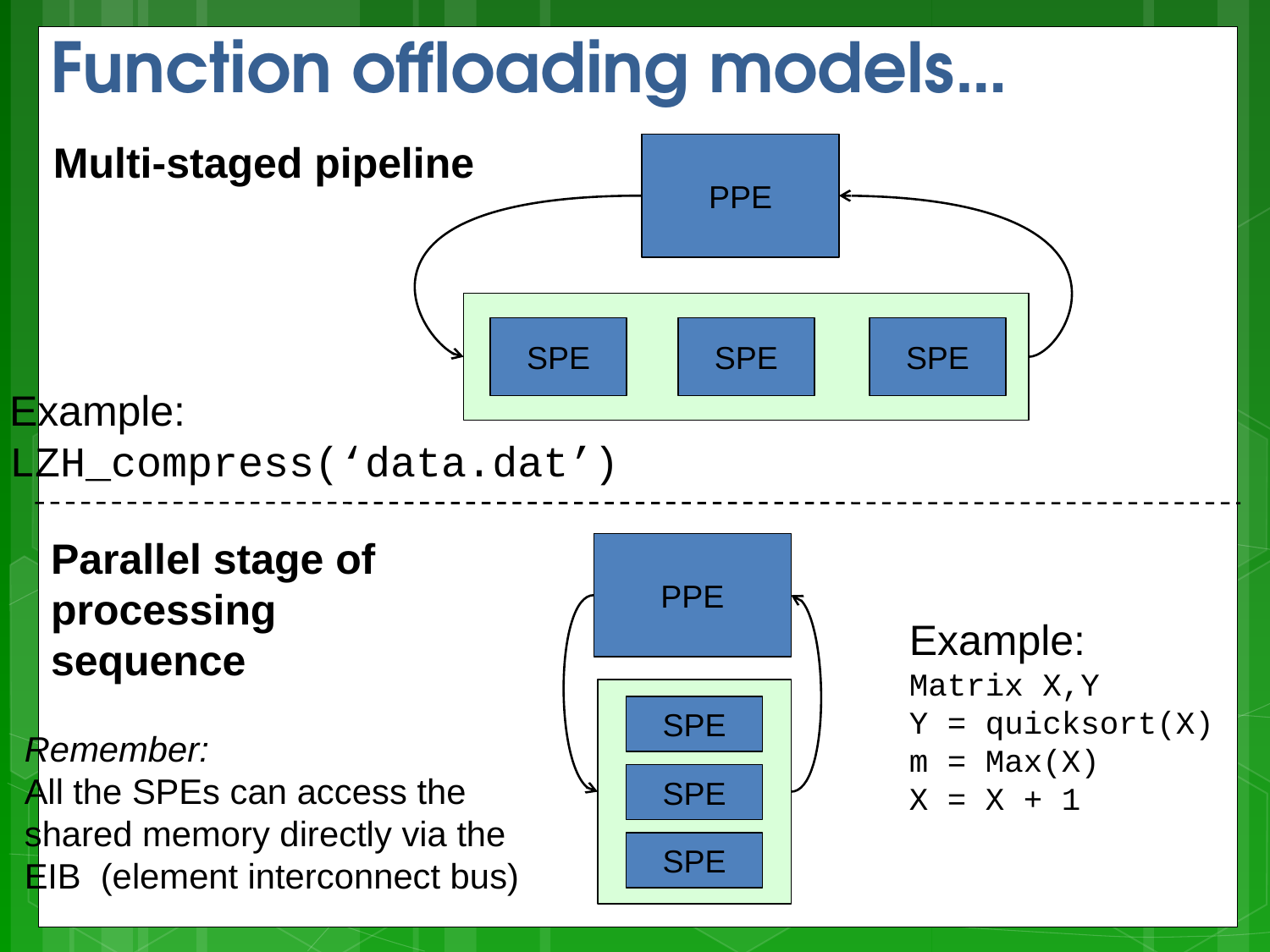

# Function offloading models…
Multi-staged pipeline
PPE

SPE
SPE
SPE
Example:
LZH_compress(‘data.dat’)
Parallel stage of processing
sequence
PPE
Example:
Matrix X,Y
Y = quicksort(X)
m = Max(X)
X = X + 1

SPE
Remember:
All the SPEs can access the
shared memory directly via the
EIB  (element interconnect bus)
SPE
SPE